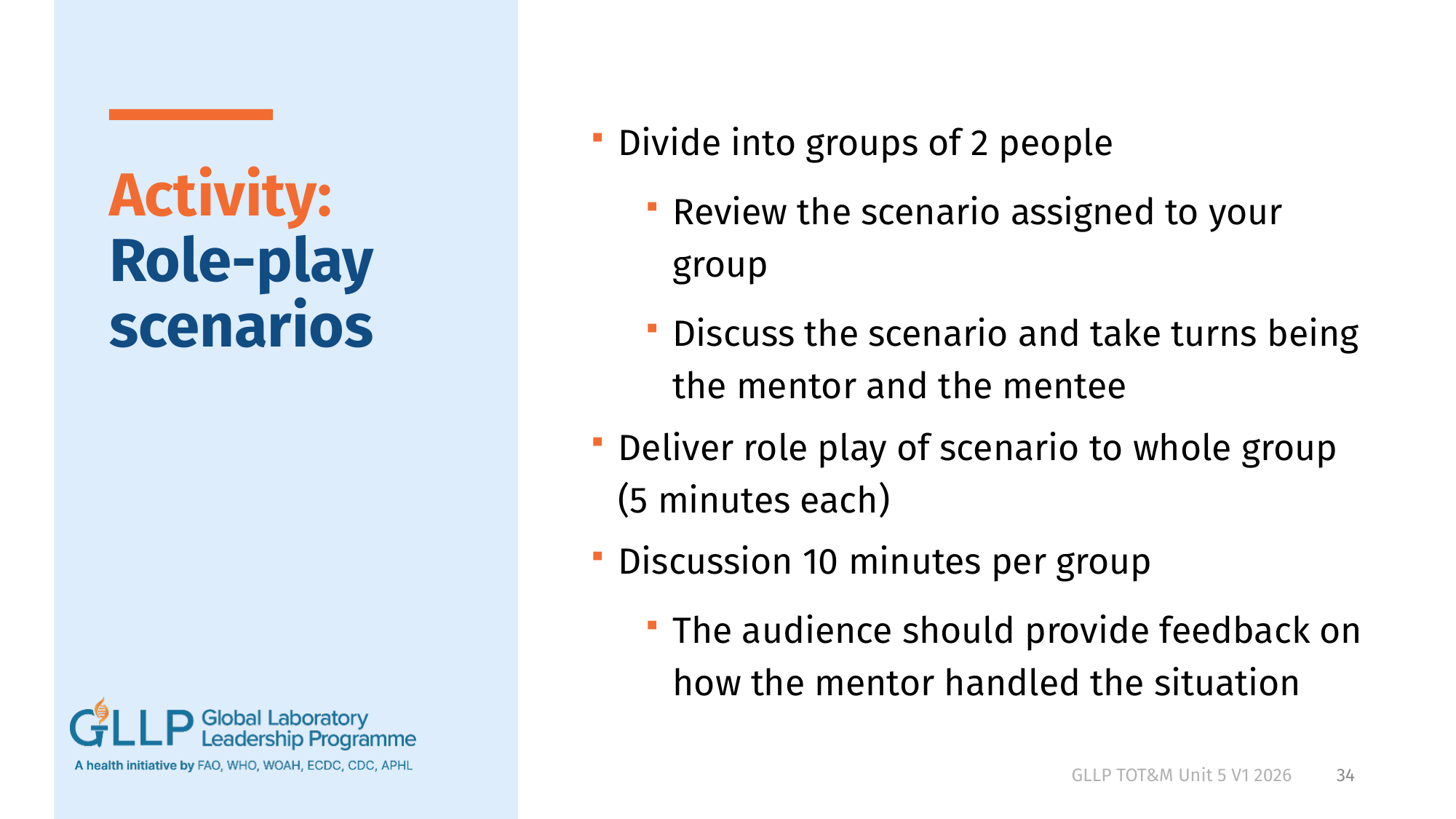

Divide into groups of 2 people
Review the scenario assigned to your group
Discuss the scenario and take turns being the mentor and the mentee
Deliver role play of scenario to whole group (5 minutes each)
Discussion 10 minutes per group
The audience should provide feedback on how the mentor handled the situation
# Activity: Role-play scenarios
GLLP TOT&M Unit 5 V1 2026
34